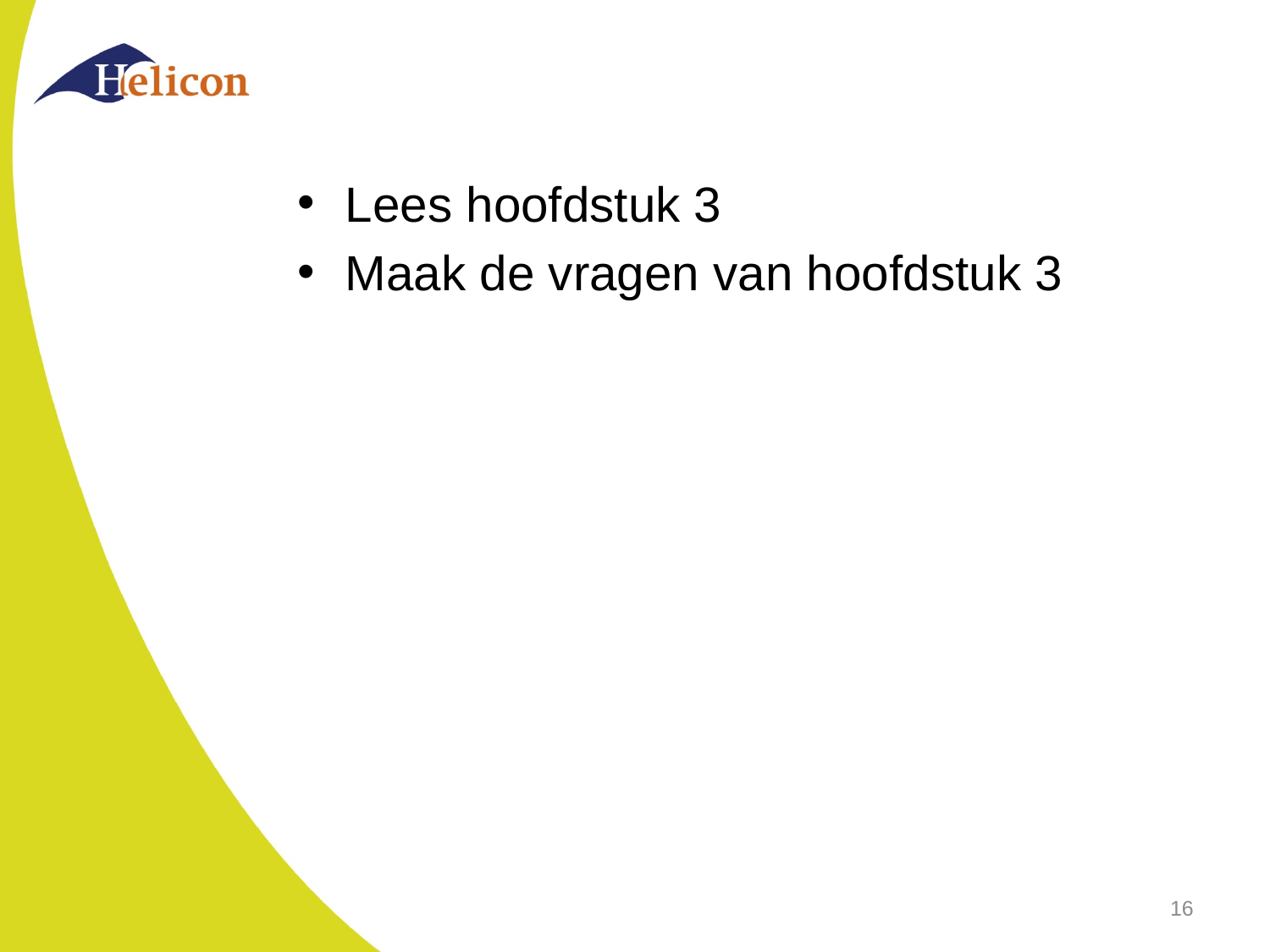

#
Lees hoofdstuk 3
Maak de vragen van hoofdstuk 3
16